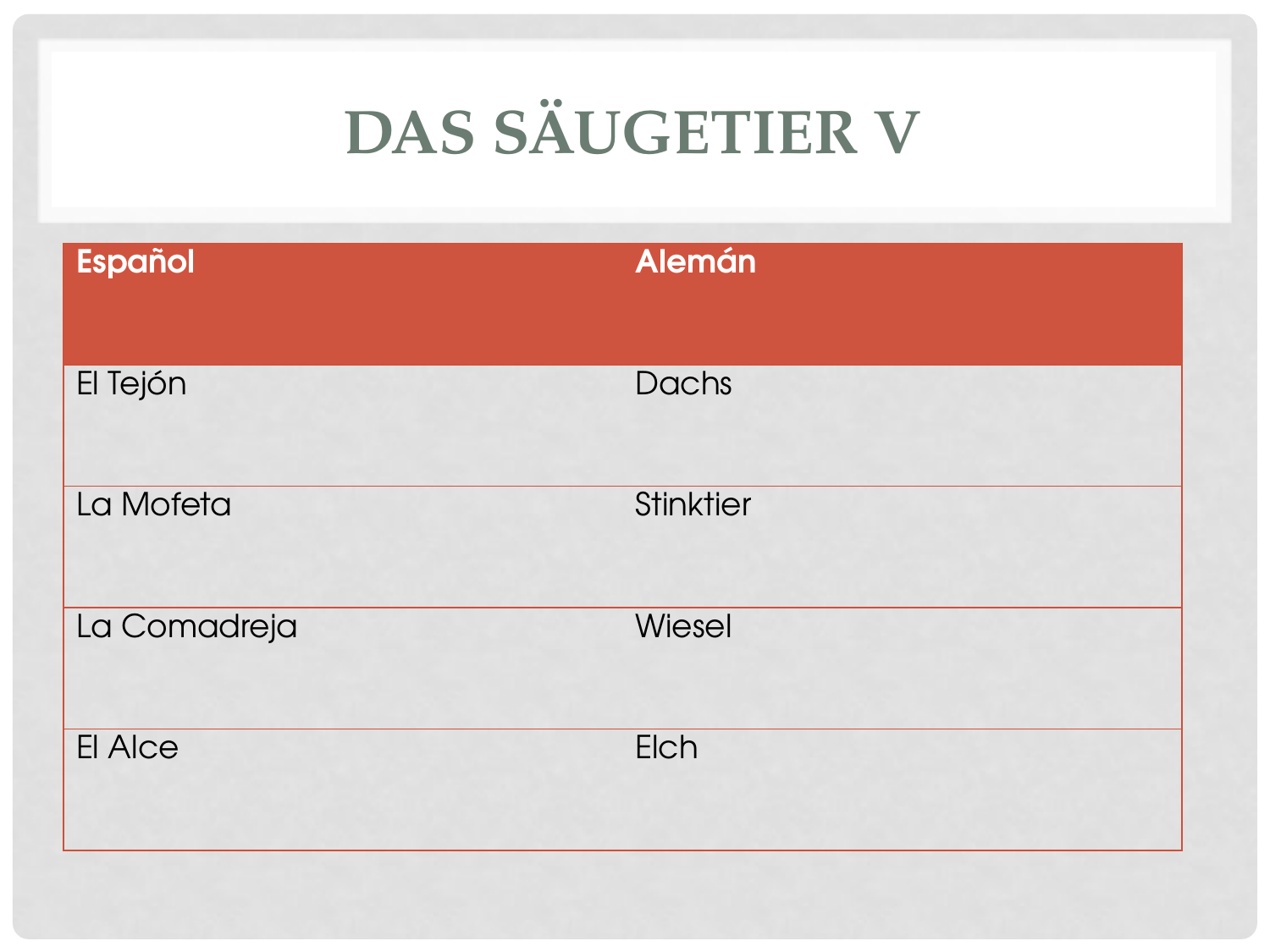

# das Säugetier V
| Español | Alemán |
| --- | --- |
| El Tejón | Dachs |
| La Mofeta | Stinktier |
| La Comadreja | Wiesel |
| El Alce | Elch |